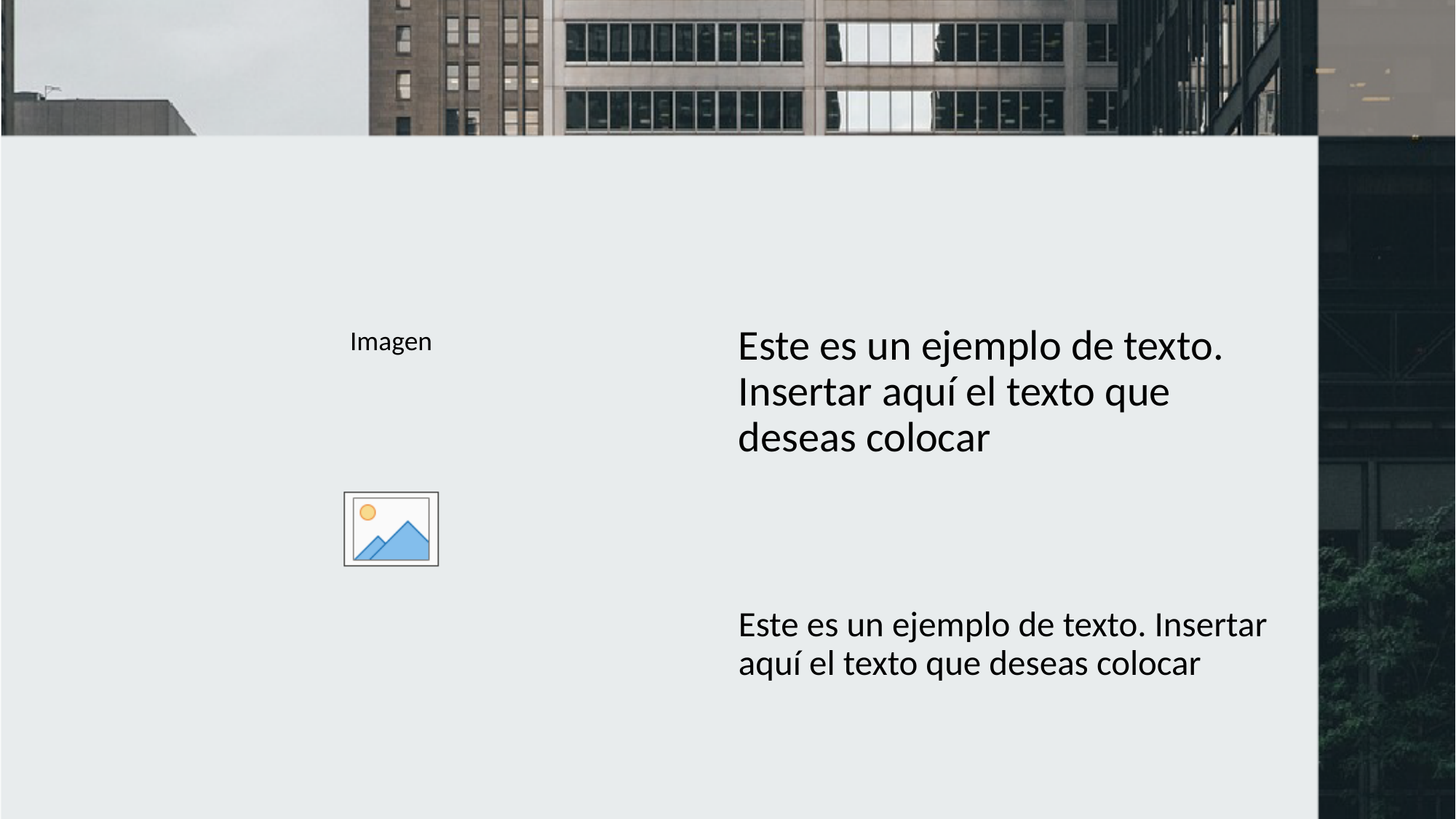

#

Este es un ejemplo de texto. Insertar aquí el texto que deseas colocar

Este es un ejemplo de texto. Insertar aquí el texto que deseas colocar